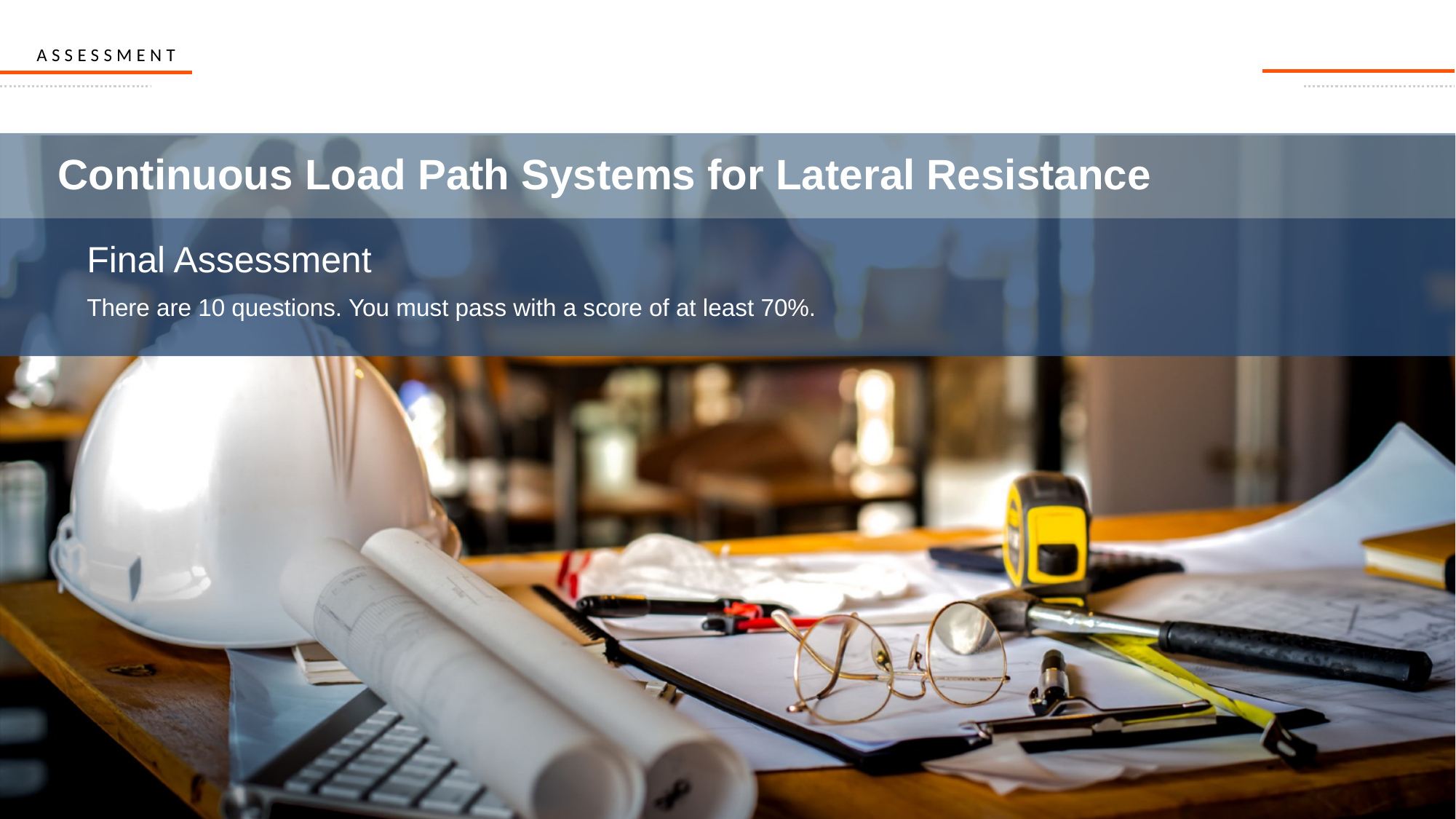

ASSESSMENT
    Continuous Load Path Systems for Lateral Resistance

Final Assessment
There are 10 questions. You must pass with a score of at least 70%.